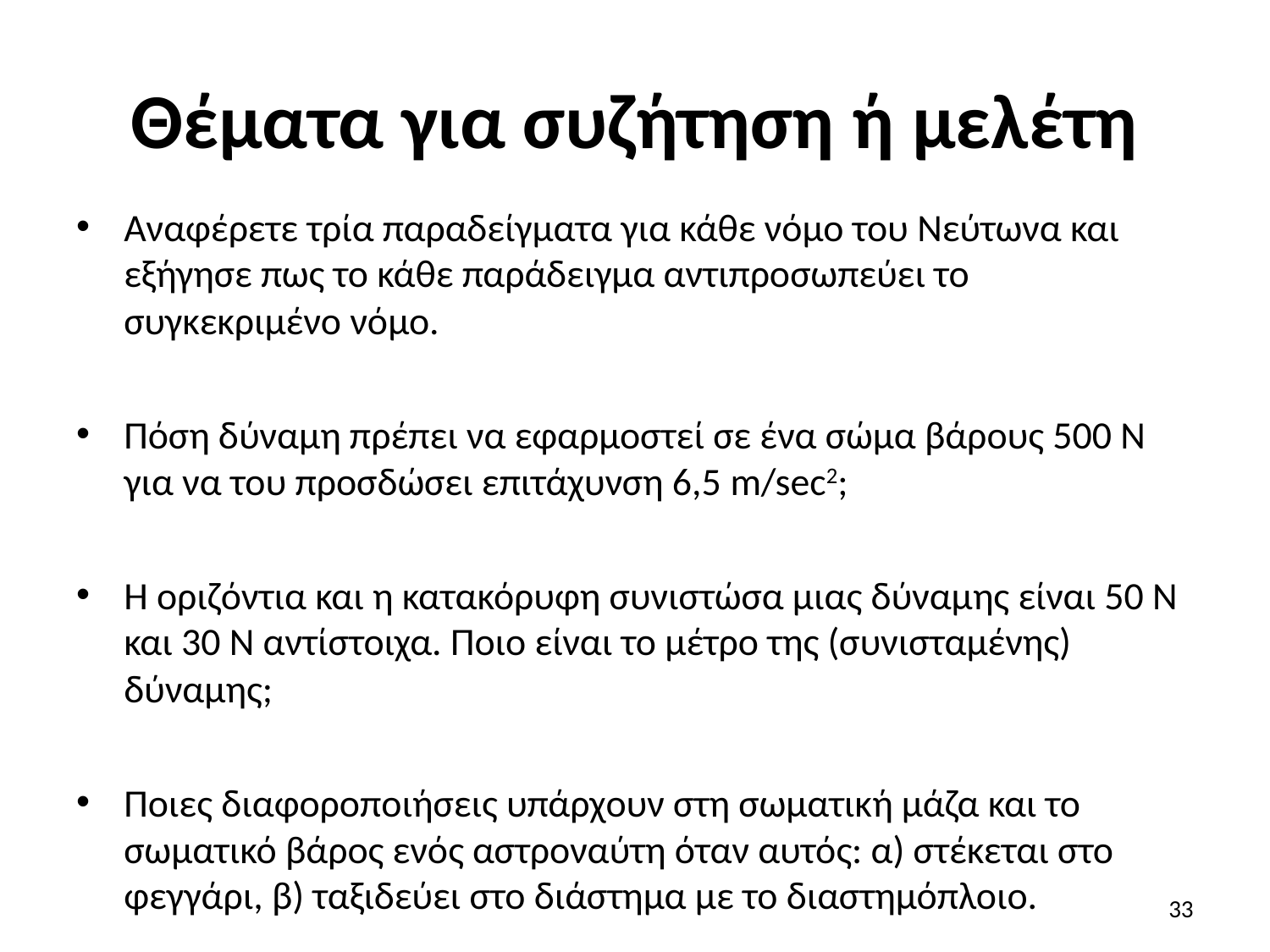

# Θέματα για συζήτηση ή μελέτη
Αναφέρετε τρία παραδείγματα για κάθε νόμο του Νεύτωνα και εξήγησε πως το κάθε παράδειγμα αντιπροσωπεύει το συγκεκριμένο νόμο.

Πόση δύναμη πρέπει να εφαρμοστεί σε ένα σώμα βάρους 500 Ν για να του προσδώσει επιτάχυνση 6,5 m/sec2;

Η οριζόντια και η κατακόρυφη συνιστώσα μιας δύναμης είναι 50 Ν και 30 Ν αντίστοιχα. Ποιο είναι το μέτρο της (συνισταμένης) δύναμης;

Ποιες διαφοροποιήσεις υπάρχουν στη σωματική μάζα και το σωματικό βάρος ενός αστροναύτη όταν αυτός: α) στέκεται στο φεγγάρι, β) ταξιδεύει στο διάστημα με το διαστημόπλοιο.
33